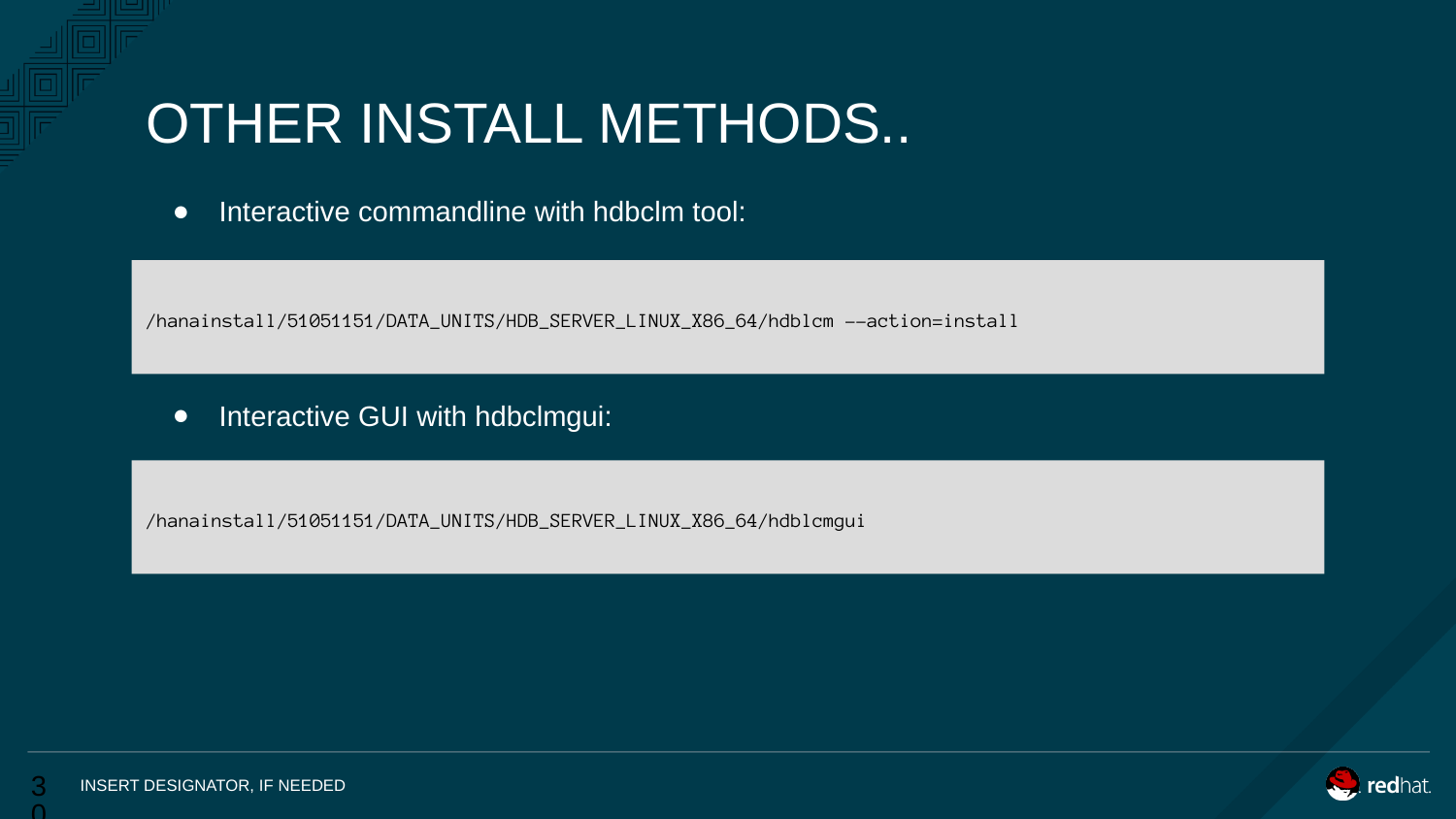

# OTHER INSTALL METHODS..
Interactive commandline with hdbclm tool:

Interactive GUI with hdbclmgui:
/hanainstall/51051151/DATA_UNITS/HDB_SERVER_LINUX_X86_64/hdblcm --action=install
/hanainstall/51051151/DATA_UNITS/HDB_SERVER_LINUX_X86_64/hdblcmgui
30